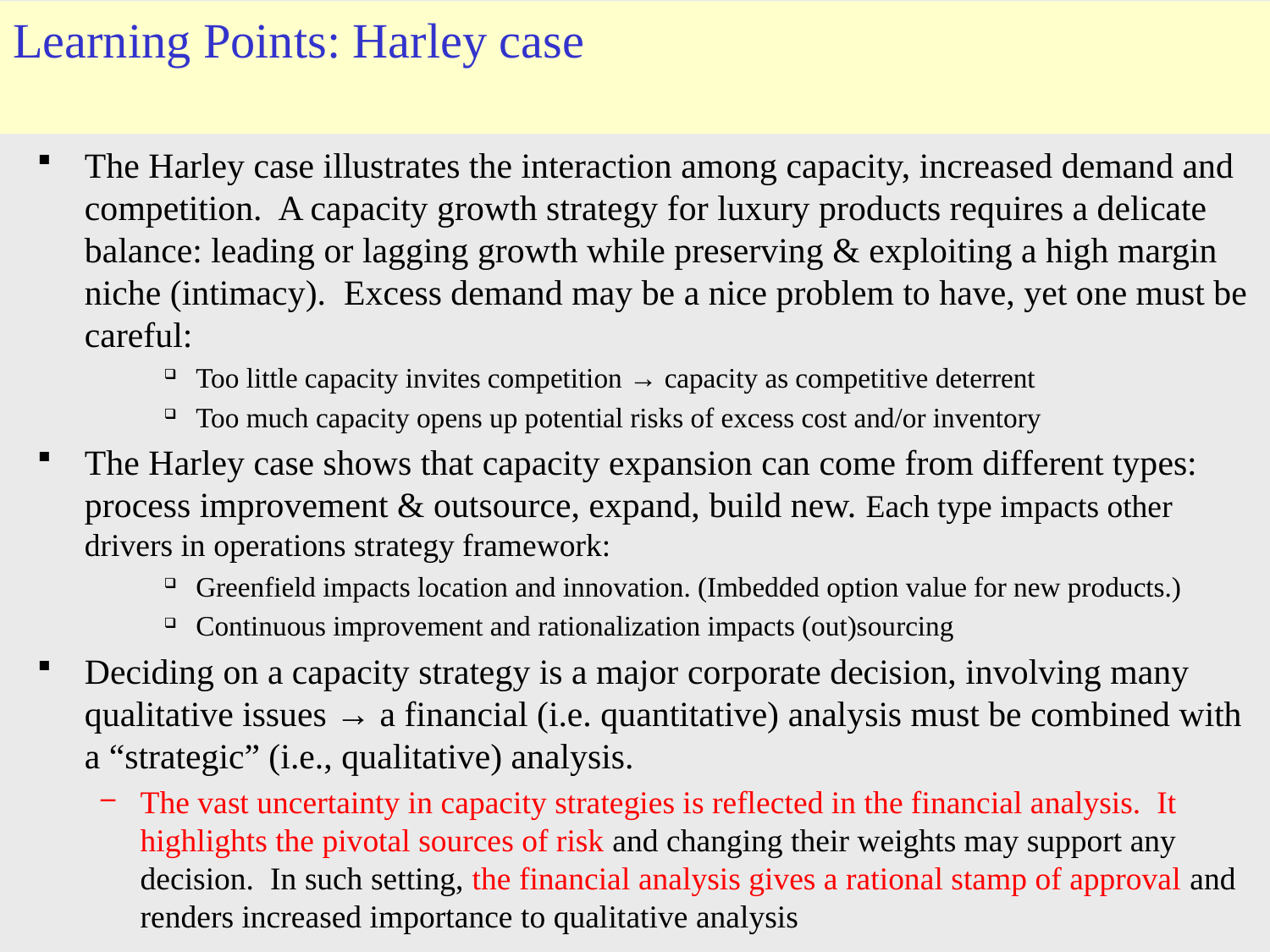

# Learning Points: Harley case
The Harley case illustrates the interaction among capacity, increased demand and competition.  A capacity growth strategy for luxury products requires a delicate balance: leading or lagging growth while preserving & exploiting a high margin niche (intimacy).  Excess demand may be a nice problem to have, yet one must be careful:
Too little capacity invites competition → capacity as competitive deterrent
Too much capacity opens up potential risks of excess cost and/or inventory
The Harley case shows that capacity expansion can come from different types: process improvement & outsource, expand, build new. Each type impacts other drivers in operations strategy framework:
Greenfield impacts location and innovation. (Imbedded option value for new products.)
Continuous improvement and rationalization impacts (out)sourcing
Deciding on a capacity strategy is a major corporate decision, involving many qualitative issues → a financial (i.e. quantitative) analysis must be combined with a “strategic” (i.e., qualitative) analysis.
The vast uncertainty in capacity strategies is reflected in the financial analysis.  It highlights the pivotal sources of risk and changing their weights may support any decision.  In such setting, the financial analysis gives a rational stamp of approval and renders increased importance to qualitative analysis